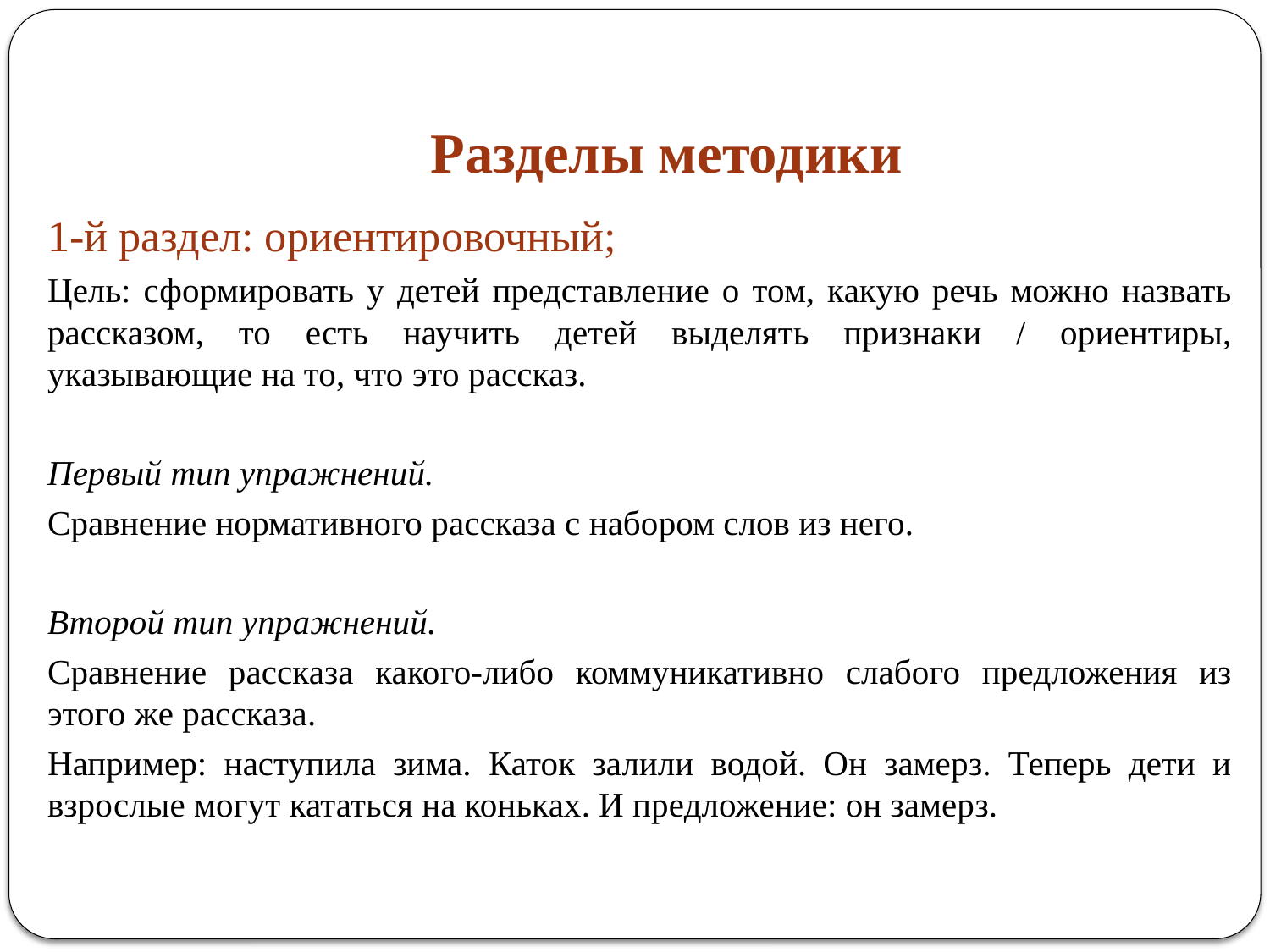

# Разделы методики
1-й раздел: ориентировочный;
Цель: сформировать у детей представление о том, какую речь можно назвать рассказом, то есть научить детей выделять признаки / ориентиры, указывающие на то, что это рассказ.

Первый тип упражнений.
Сравнение нормативного рассказа с набором слов из него.

Второй тип упражнений.
Сравнение рассказа какого-либо коммуникативно слабого предложения из этого же рассказа.
Например: наступила зима. Каток залили водой. Он замерз. Теперь дети и взрослые могут кататься на коньках. И предложение: он замерз.